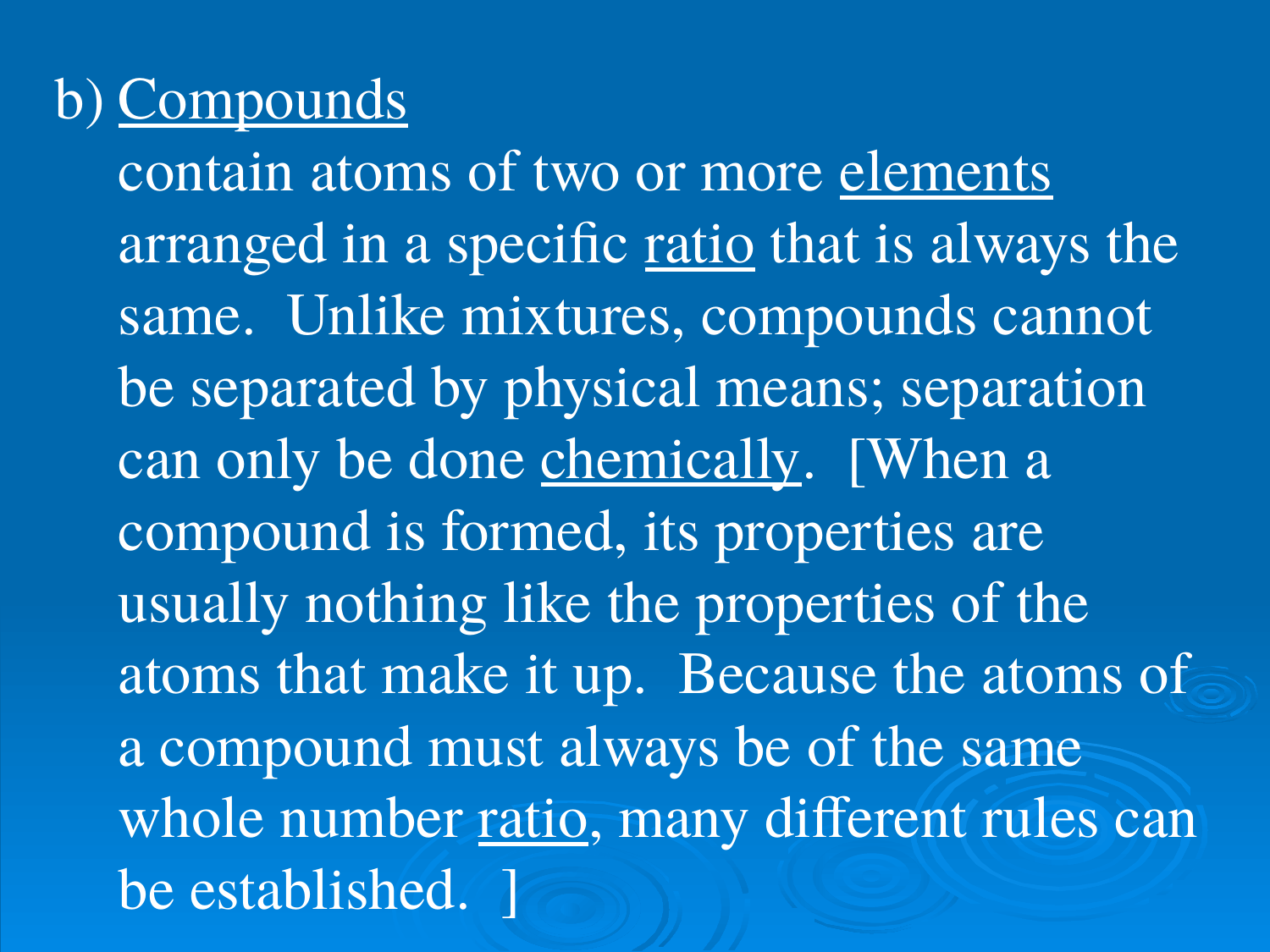

Compounds 						contain atoms of two or more elements arranged in a specific ratio that is always the same.  Unlike mixtures, compounds cannot be separated by physical means; separation can only be done chemically.  [When a compound is formed, its properties are usually nothing like the properties of the atoms that make it up.  Because the atoms of a compound must always be of the same whole number ratio, many different rules can be established.  ]